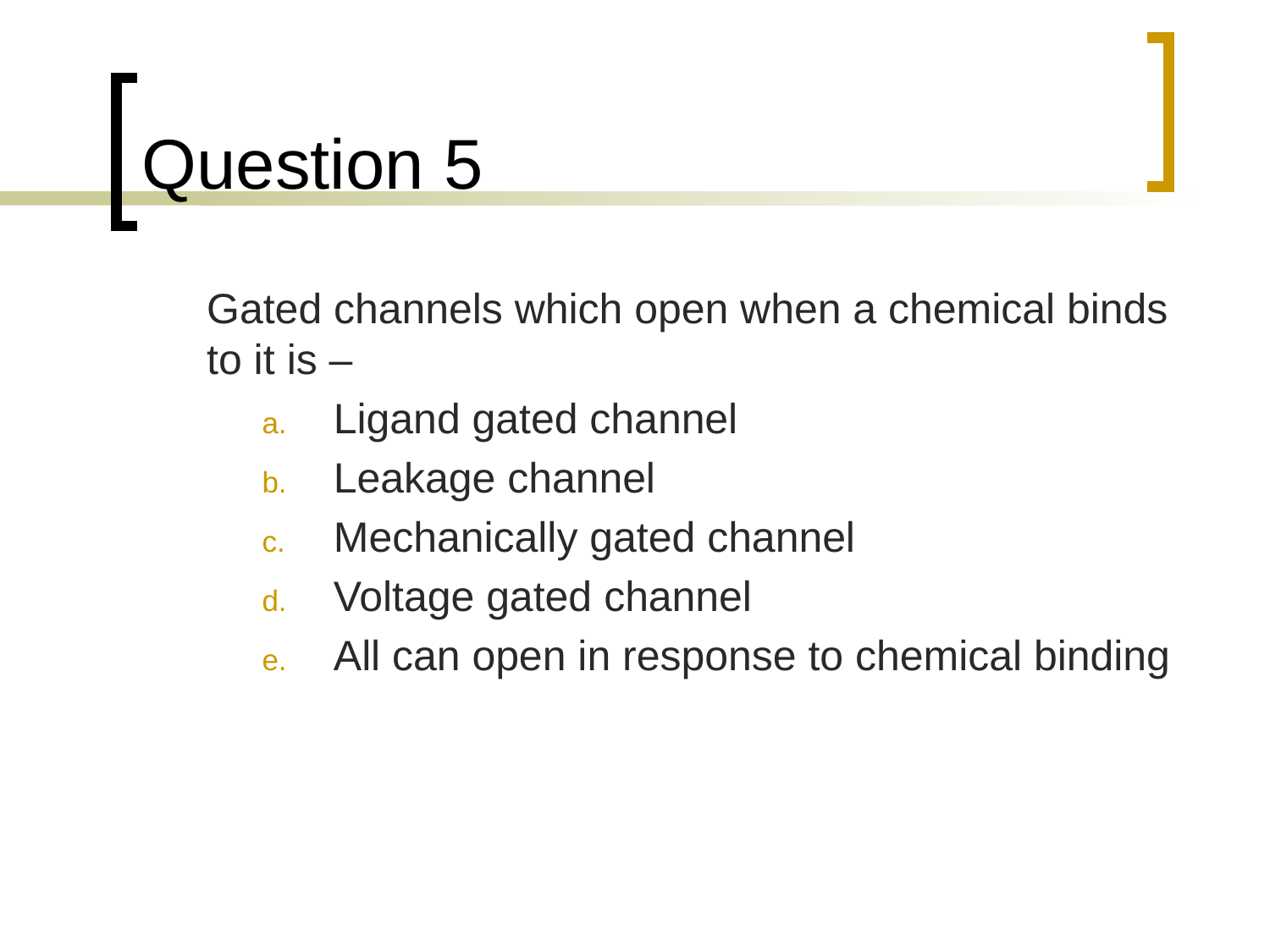

# Question 5
	Gated channels which open when a chemical binds to it is –
Ligand gated channel
Leakage channel
Mechanically gated channel
Voltage gated channel
All can open in response to chemical binding